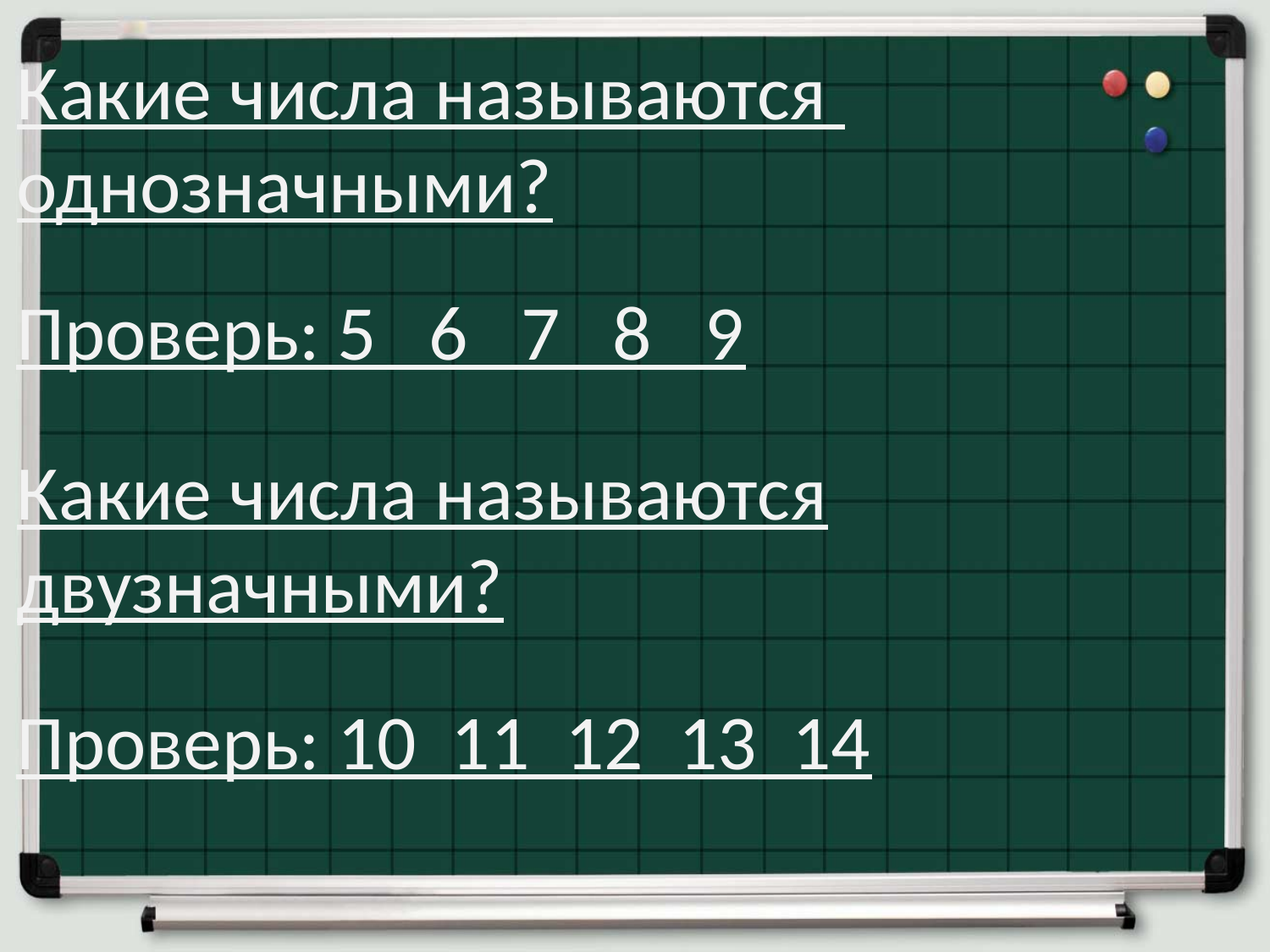

Какие числа называются
однозначными?
Проверь: 5   6   7   8   9
Какие числа называются
двузначными?
Проверь: 10  11  12  13  14